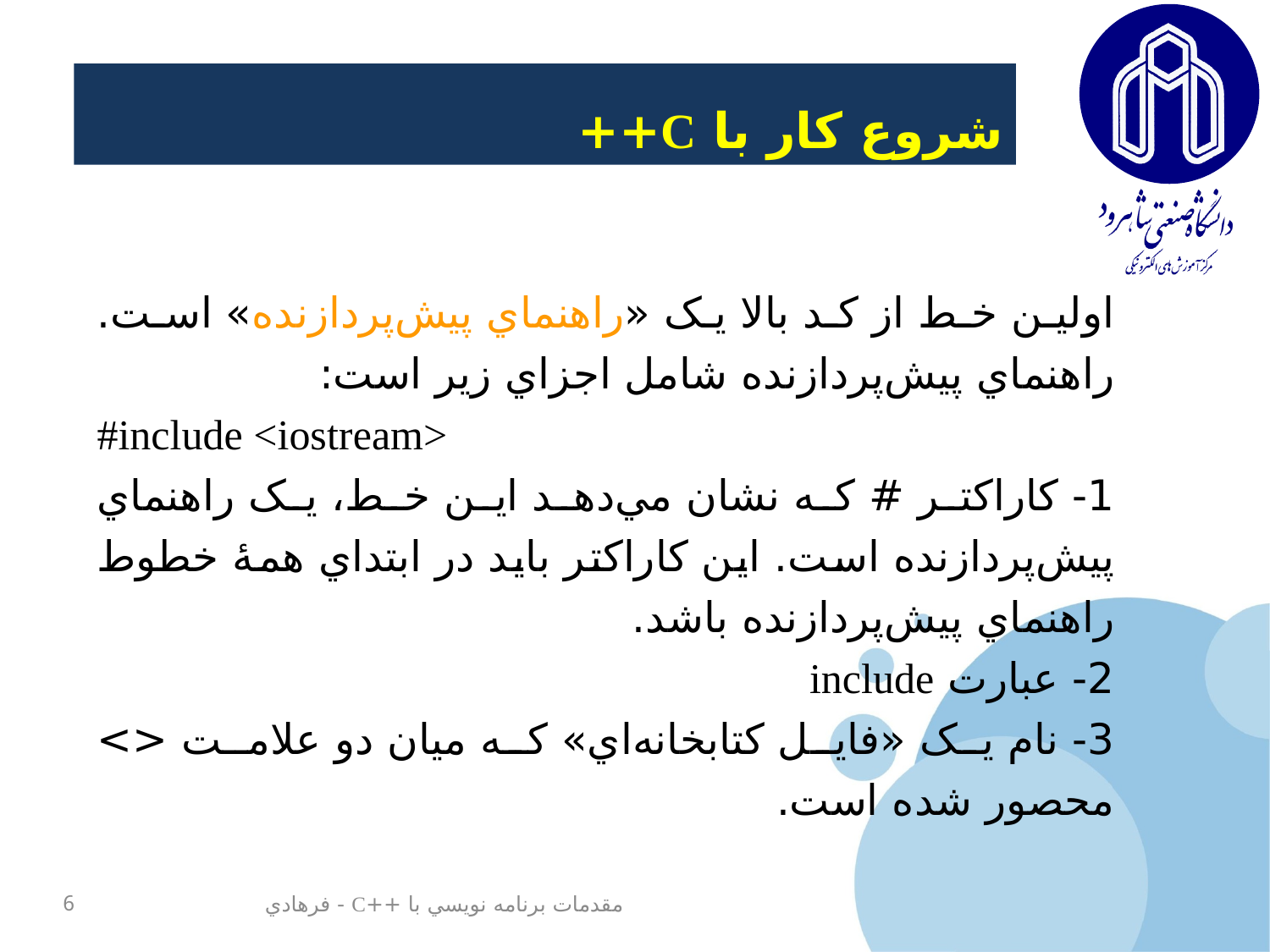

شروع کار با C++
اولين خط از کد بالا يک «راهنماي پيش‌پردازنده» است. راهنماي پيش‌پردازنده شامل اجزاي زير است:
#include <iostream>
1- کاراکتر # که نشان مي‌دهد اين خط، يک راهنماي پيش‌پردازنده است. اين کاراکتر بايد در ابتداي همۀ خطوط راهنماي پيش‌پردازنده باشد.
2- عبارت include
3- نام يک «فايل کتابخانه‌اي» که ميان دو علامت <> محصور شده است.

6
مقدمات برنامه نويسي با ++C - فرهادي